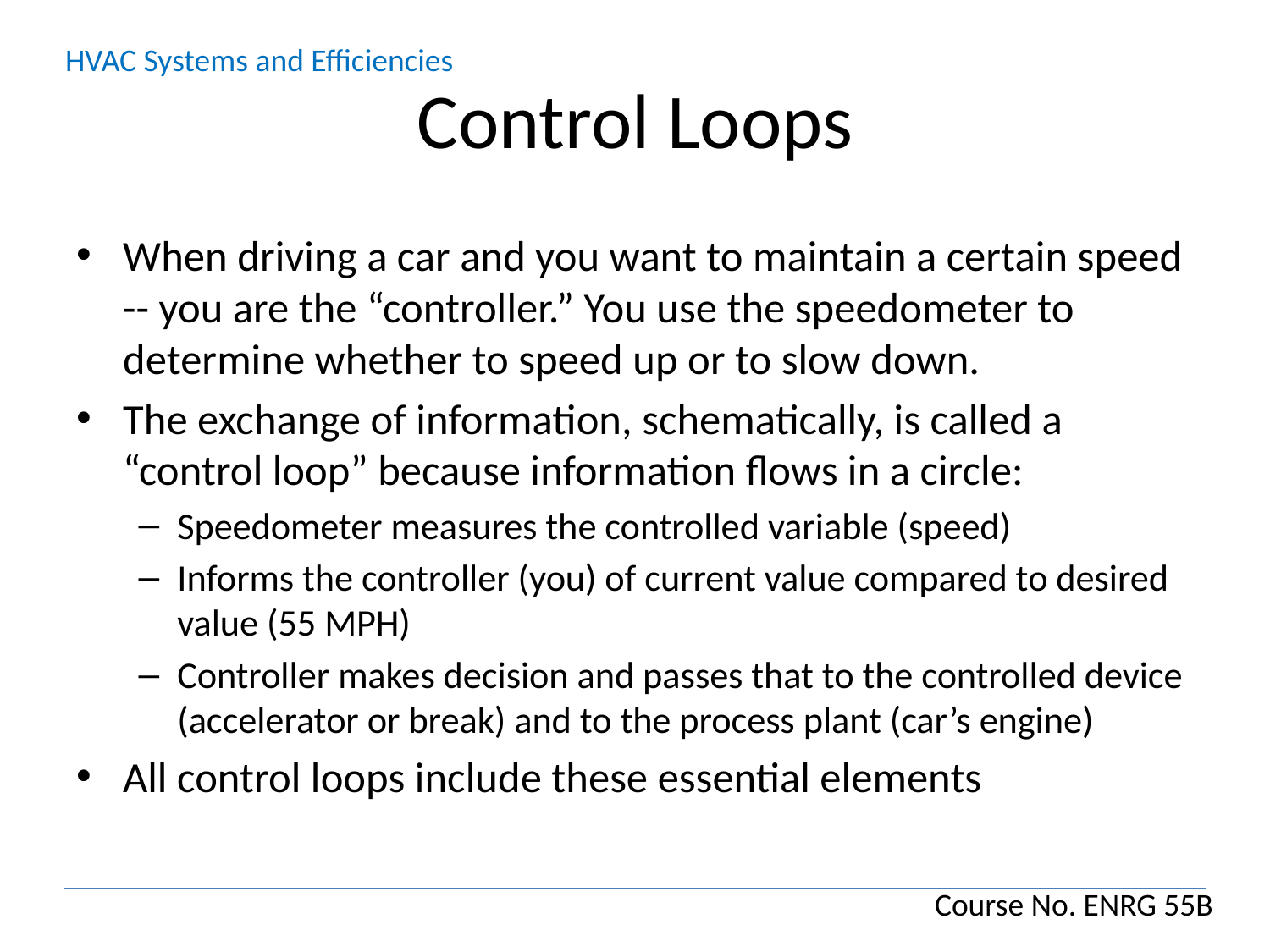

# Control Loops
When driving a car and you want to maintain a certain speed -- you are the “controller.” You use the speedometer to determine whether to speed up or to slow down.
The exchange of information, schematically, is called a “control loop” because information flows in a circle:
Speedometer measures the controlled variable (speed)
Informs the controller (you) of current value compared to desired value (55 MPH)
Controller makes decision and passes that to the controlled device (accelerator or break) and to the process plant (car’s engine)
All control loops include these essential elements